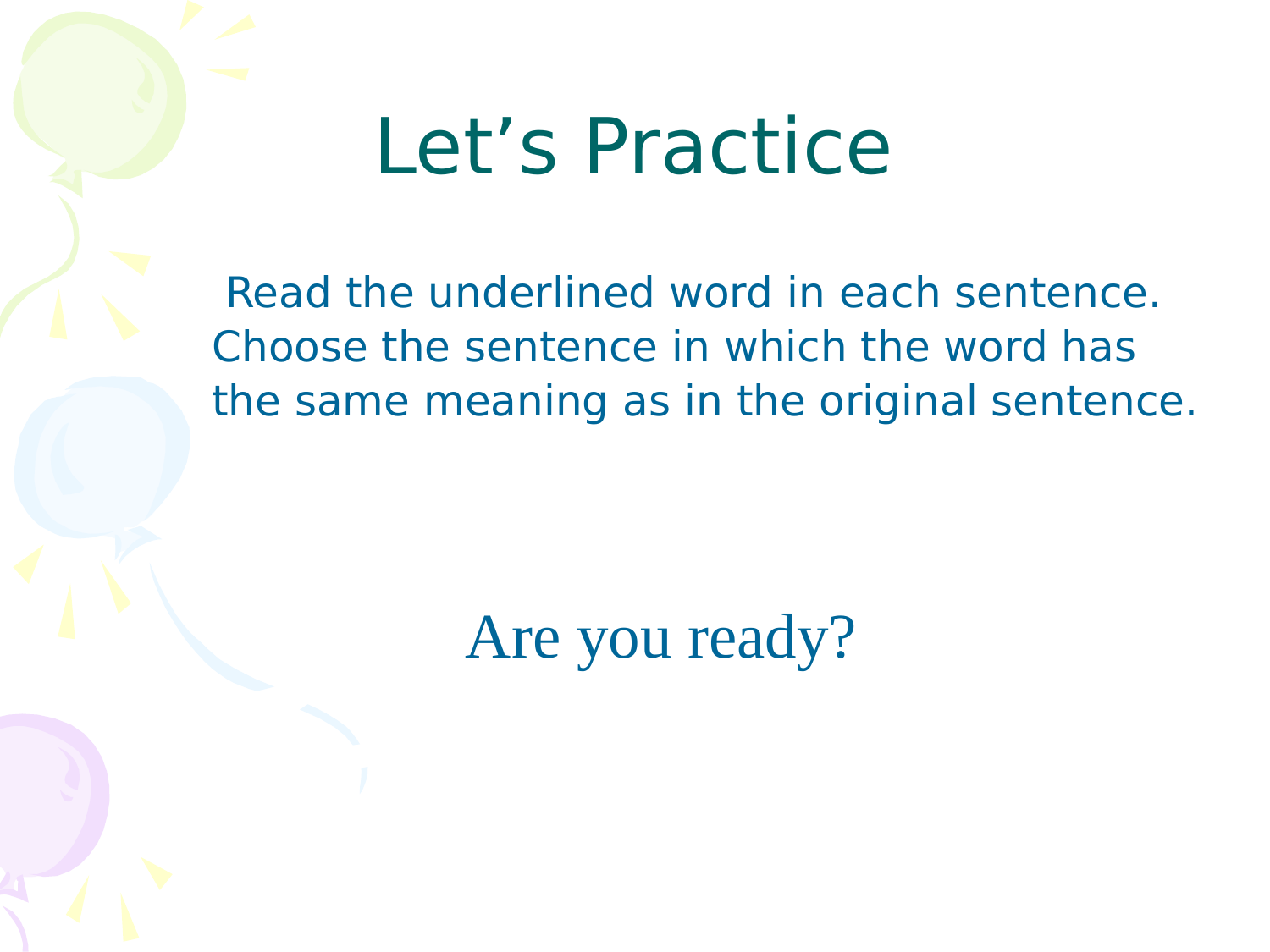

# Let’s Practice
    Read the underlined word in each sentence.
   Choose the sentence in which the word has
   the same meaning as in the original sentence.
Are you ready?